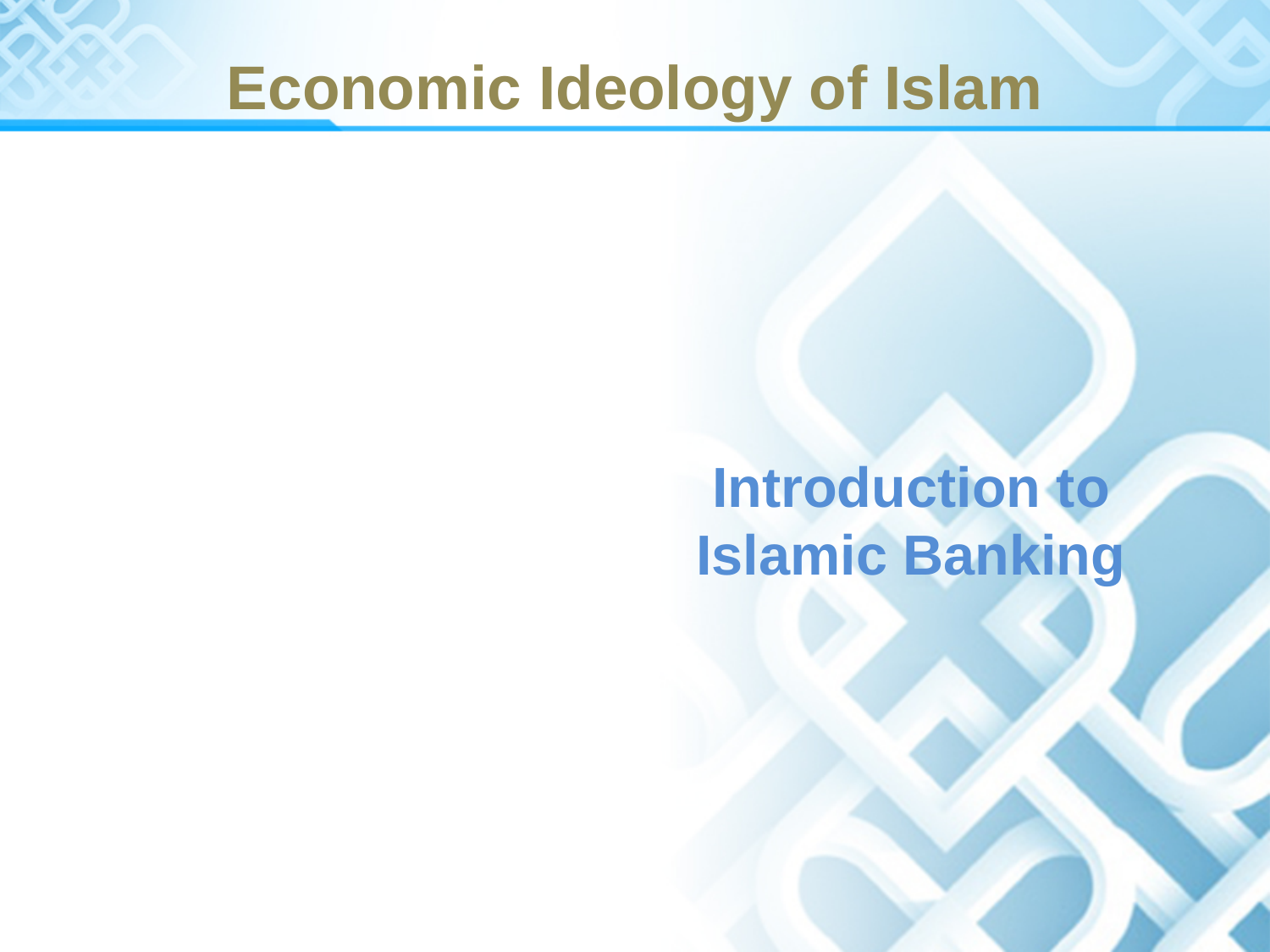

# Economic Ideology of Islam
Introduction to Islamic Banking